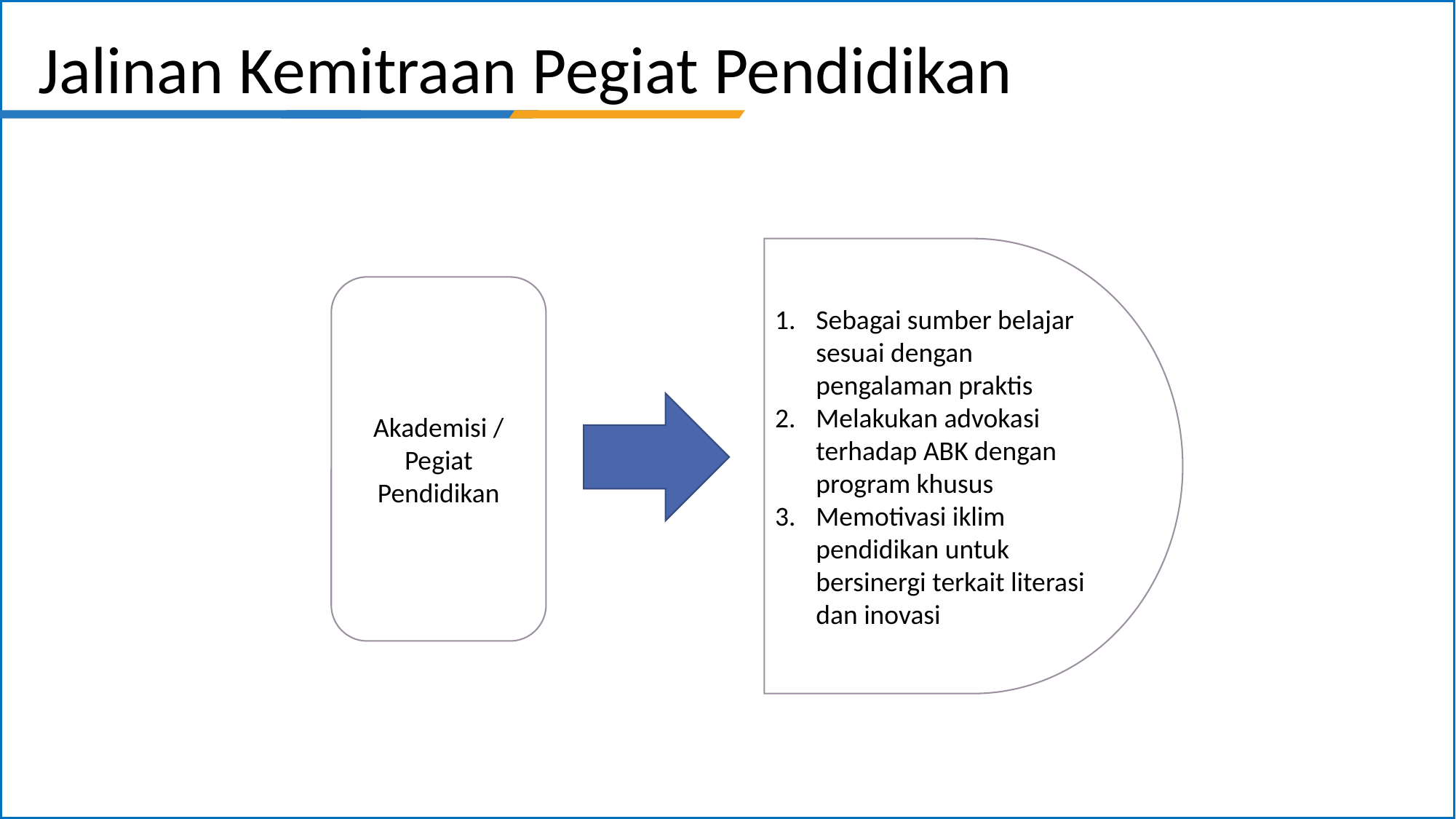

# Jalinan Kemitraan Pegiat Pendidikan

Sebagai sumber belajar sesuai dengan pengalaman praktis
Melakukan advokasi terhadap ABK dengan program khusus
Memotivasi iklim pendidikan untuk bersinergi terkait literasi dan inovasi
Akademisi / Pegiat Pendidikan